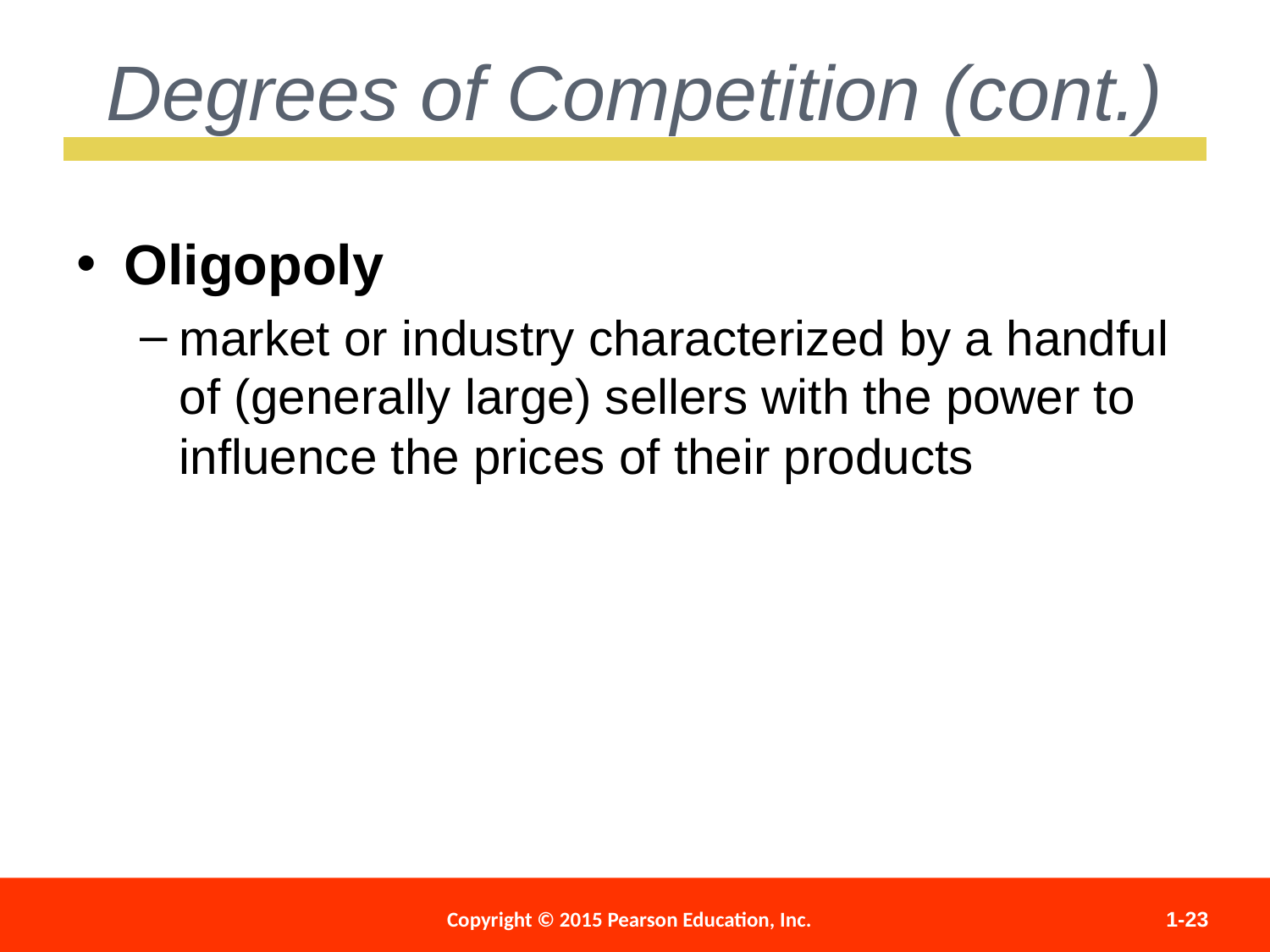

Oligopoly
market or industry characterized by a handful of (generally large) sellers with the power to influence the prices of their products

Degrees of Competition (cont.)